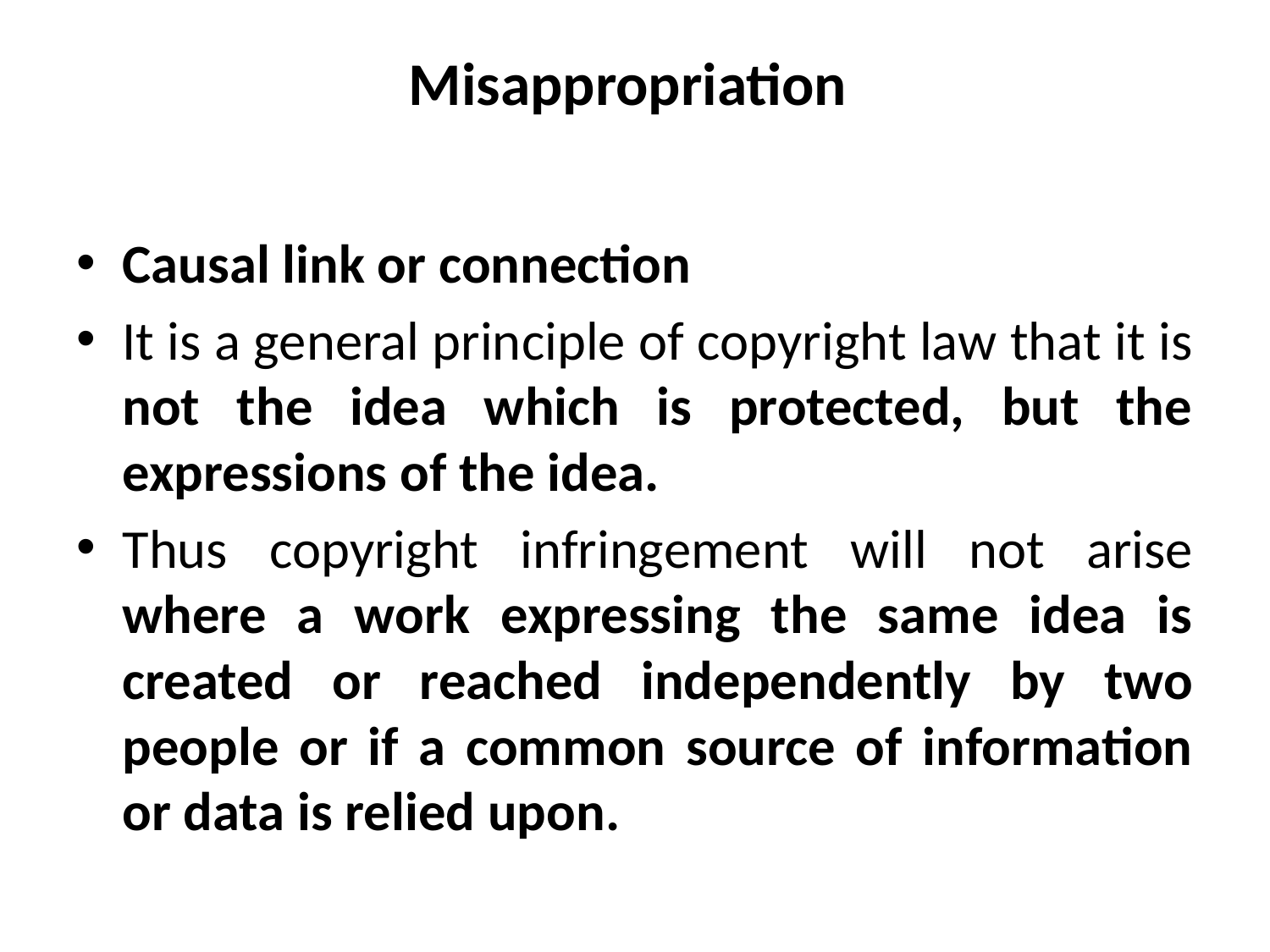

# Misappropriation
Causal link or connection
It is a general principle of copyright law that it is not the idea which is protected, but the expressions of the idea.
Thus copyright infringement will not arise where a work expressing the same idea is created or reached independently by two people or if a common source of information or data is relied upon.